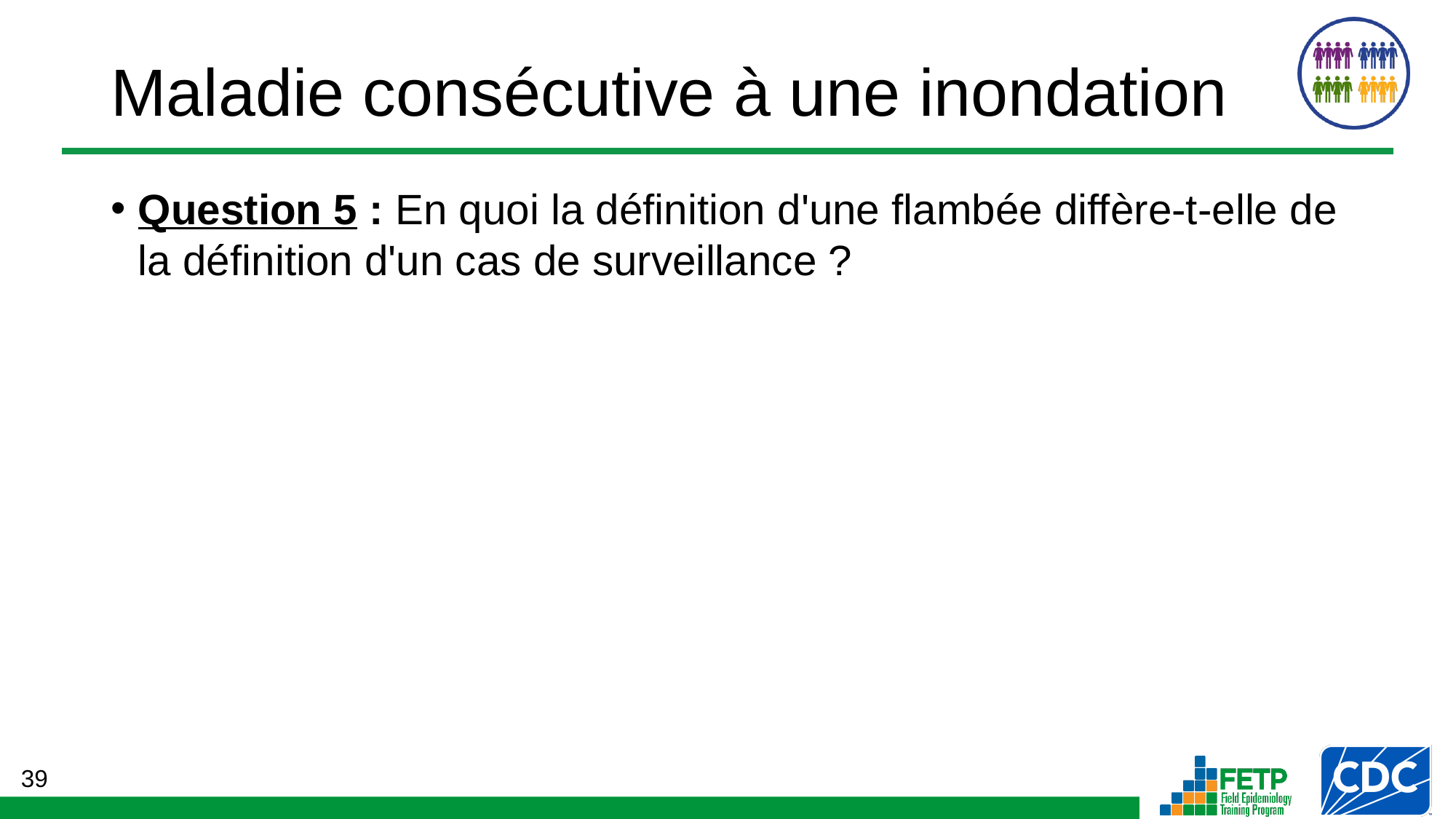

# Maladie consécutive à une inondation
Question 5 : En quoi la définition d'une flambée diffère-t-elle de la définition d'un cas de surveillance ?